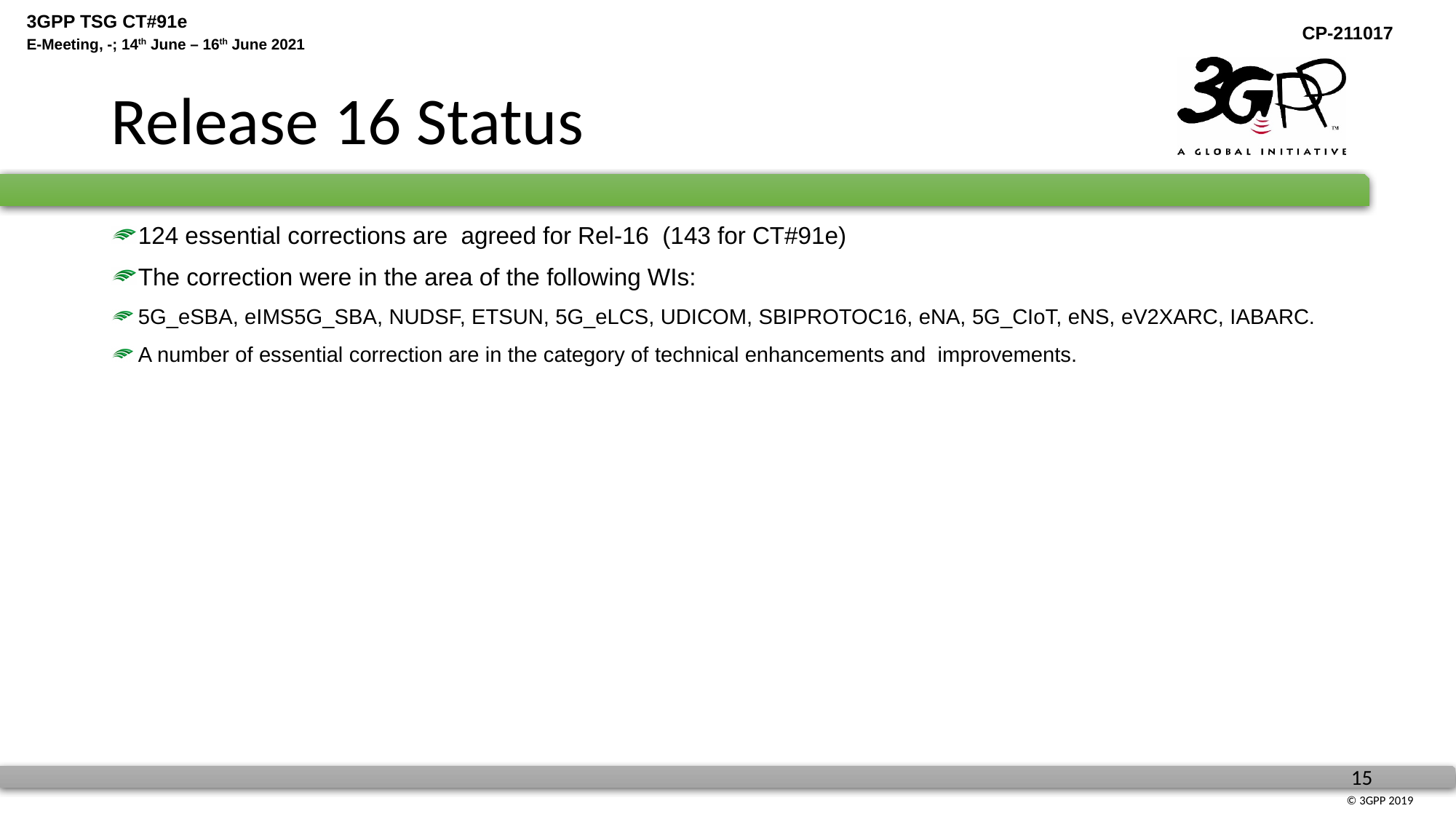

# Release 16 Status
124 essential corrections are  agreed for Rel-16  (143 for CT#91e)
The correction were in the area of the following WIs:
5G_eSBA, eIMS5G_SBA, NUDSF, ETSUN, 5G_eLCS, UDICOM, SBIPROTOC16, eNA, 5G_CIoT, eNS, eV2XARC, IABARC.
A number of essential correction are in the category of technical enhancements and  improvements.